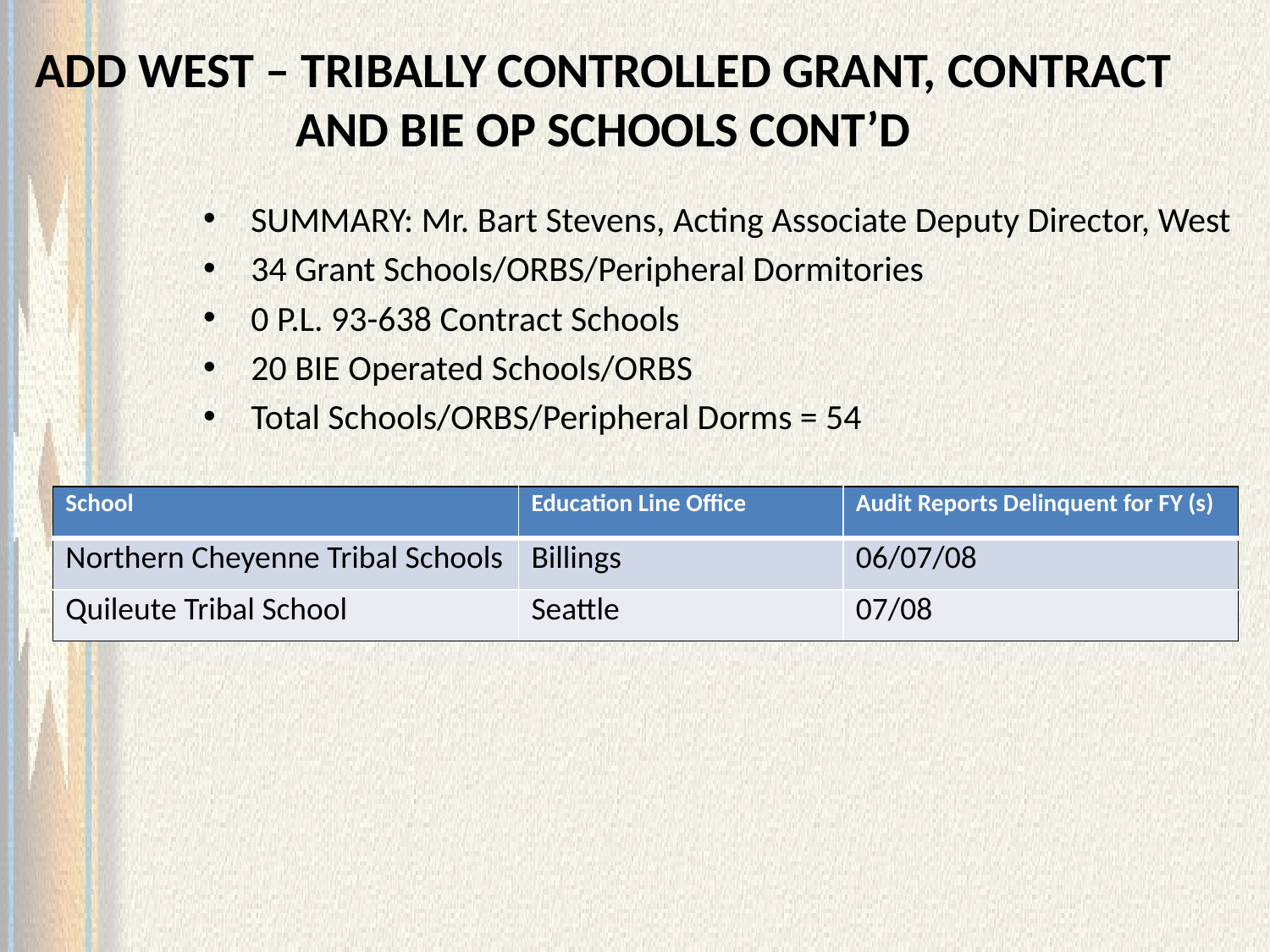

# ADD WEST – TRIBALLY CONTROLLED GRANT, CONTRACT AND BIE OP SCHOOLS CONT’D
SUMMARY: Mr. Bart Stevens, Acting Associate Deputy Director, West
34 Grant Schools/ORBS/Peripheral Dormitories
0 P.L. 93-638 Contract Schools
20 BIE Operated Schools/ORBS
Total Schools/ORBS/Peripheral Dorms = 54

| School | Education Line Office | Audit Reports Delinquent for FY (s) |
| --- | --- | --- |
| Northern Cheyenne Tribal Schools | Billings | 06/07/08 |
| Quileute Tribal School | Seattle | 07/08 |